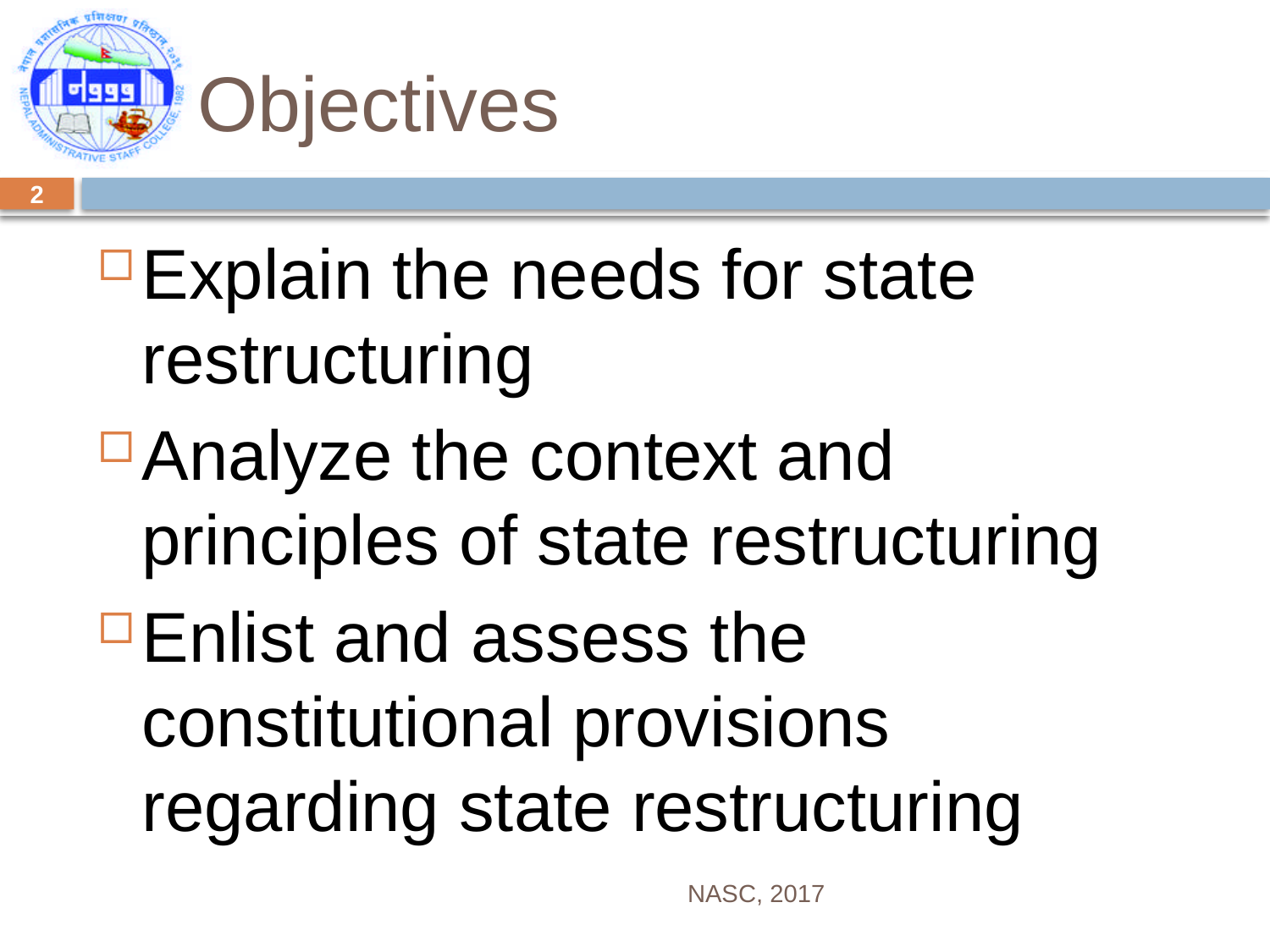

# Objectives
2
Explain the needs for state restructuring
Analyze the context and principles of state restructuring
Enlist and assess the constitutional provisions regarding state restructuring

NASC, 2017